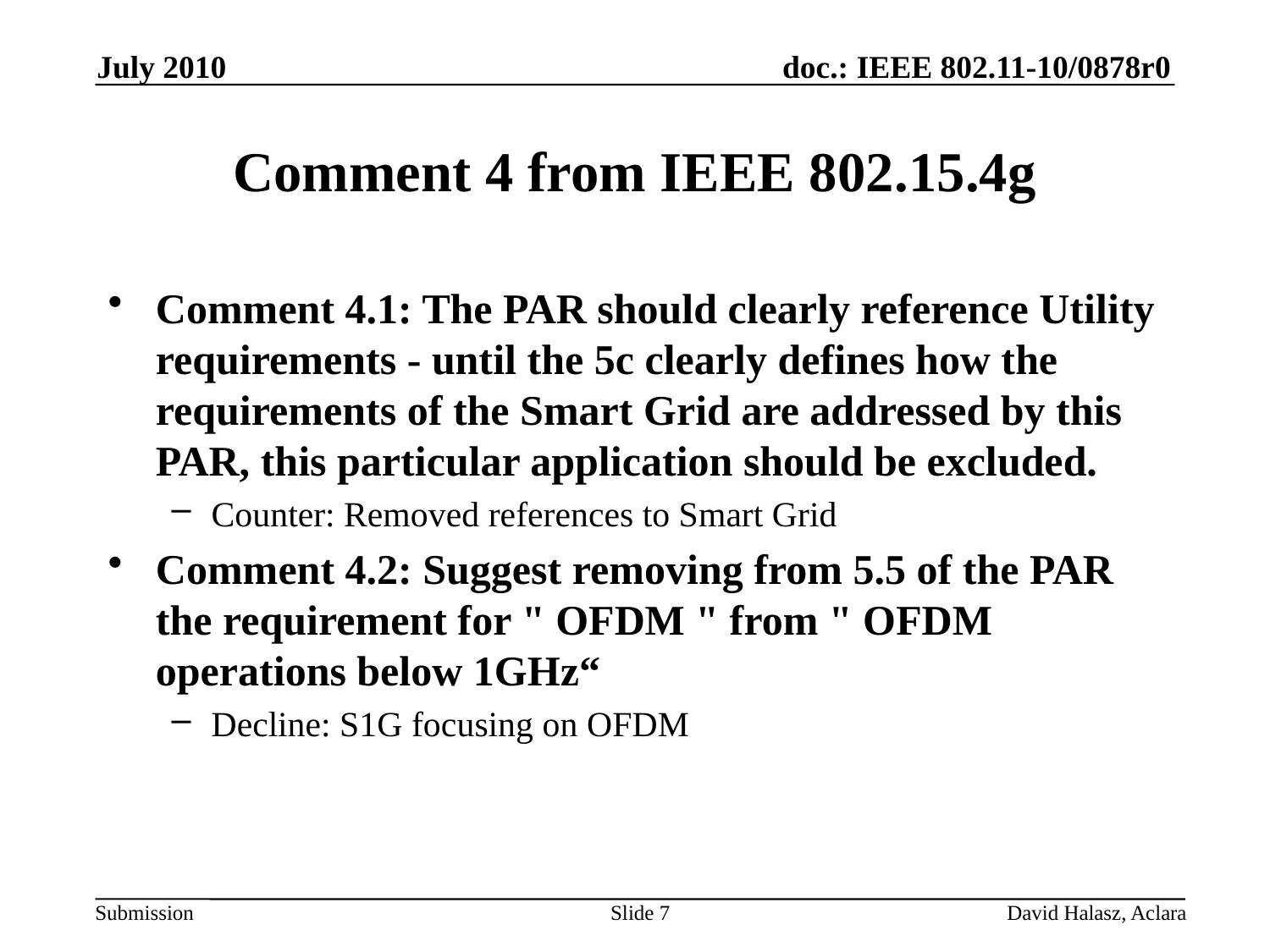

July 2010
# Comment 4 from IEEE 802.15.4g
Comment 4.1: The PAR should clearly reference Utility requirements - until the 5c clearly defines how the requirements of the Smart Grid are addressed by this PAR, this particular application should be excluded.
Counter: Removed references to Smart Grid
Comment 4.2: Suggest removing from 5.5 of the PAR the requirement for " OFDM " from " OFDM operations below 1GHz“
Decline: S1G focusing on OFDM
Slide 7
David Halasz, Aclara